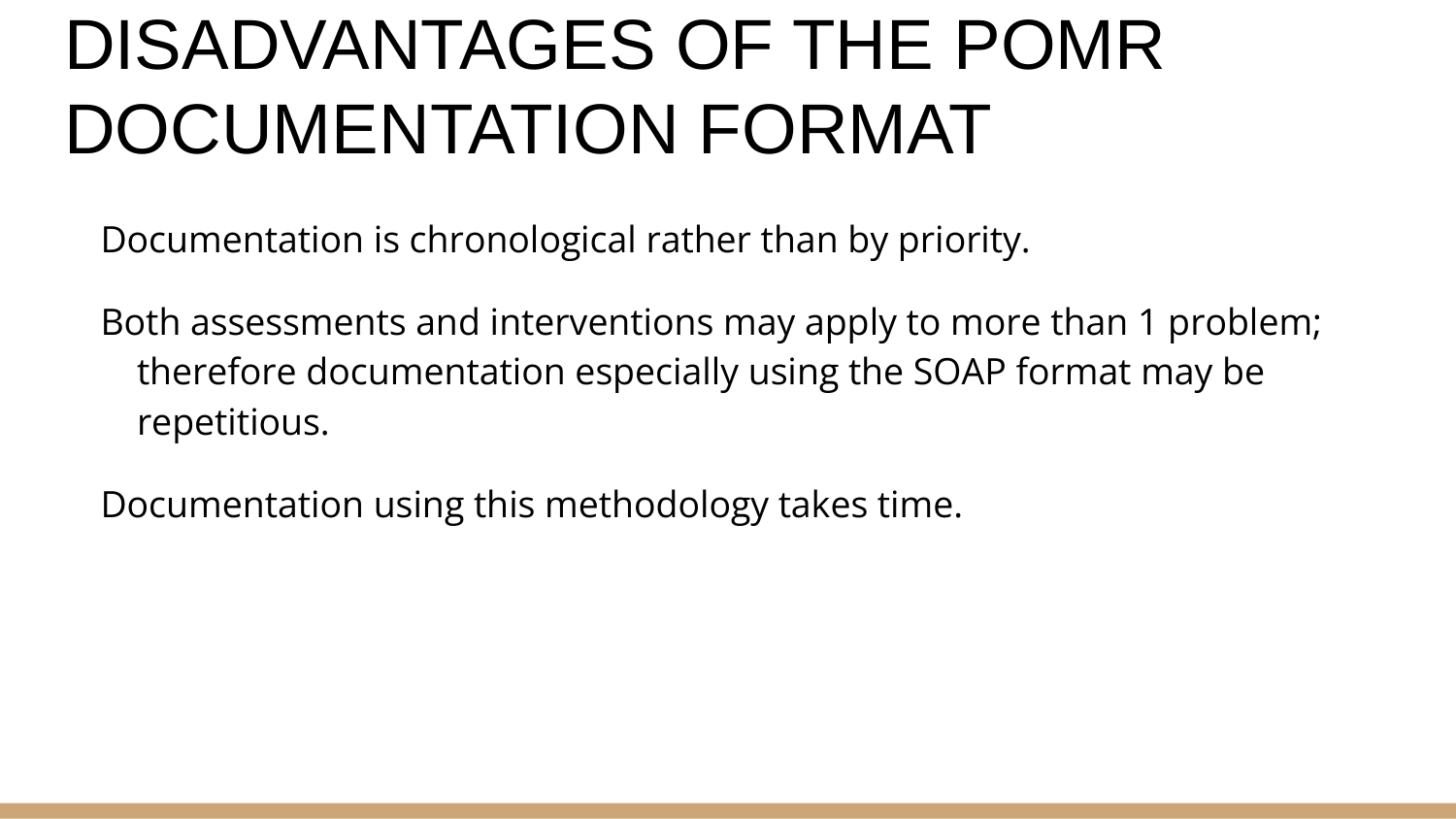

# DISADVANTAGES OF THE POMR DOCUMENTATION FORMAT
Documentation is chronological rather than by priority.
Both assessments and interventions may apply to more than 1 problem; therefore documentation especially using the SOAP format may be repetitious.
Documentation using this methodology takes time.